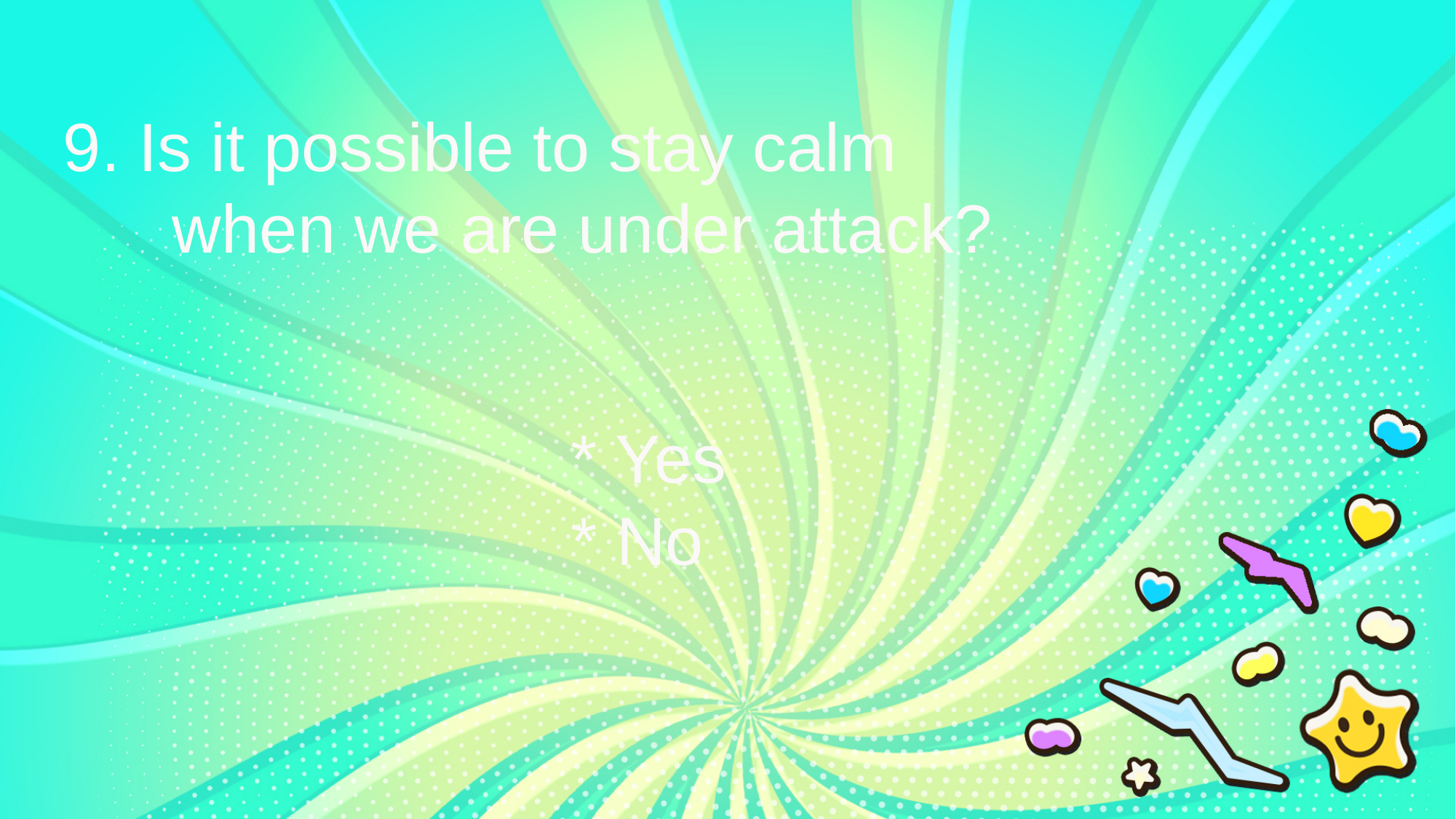

9. Is it possible to stay calm
	when we are under attack?
* Yes
* No